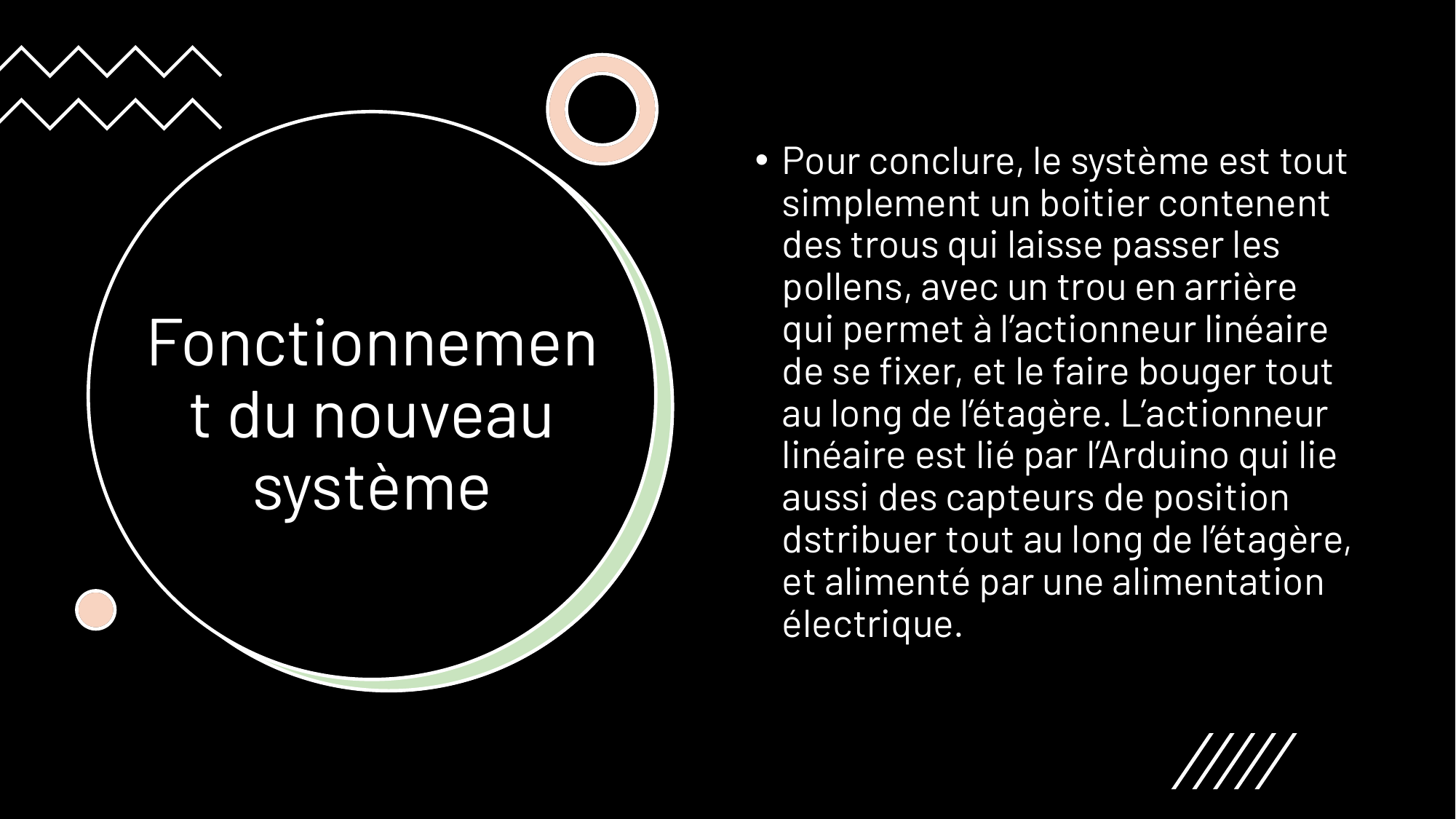

Pour conclure, le système est tout simplement un boitier contenent des trous qui laisse passer les pollens, avec un trou en arrière qui permet à l’actionneur linéaire de se fixer, et le faire bouger tout au long de l’étagère. L’actionneur linéaire est lié par l’Arduino qui lie aussi des capteurs de position dstribuer tout au long de l’étagère, et alimenté par une alimentation électrique.
# Fonctionnement du nouveau système